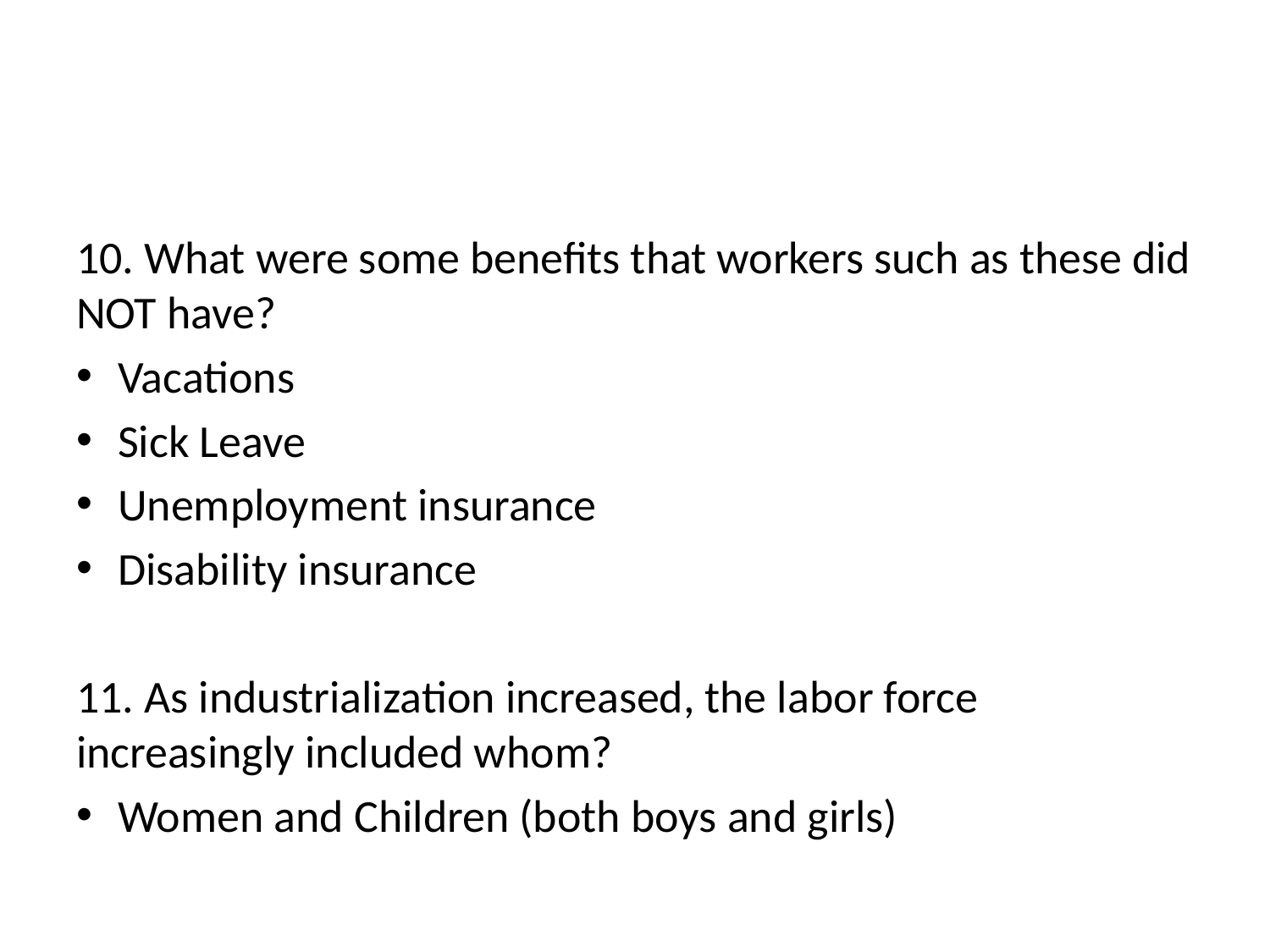

#
10. What were some benefits that workers such as these did NOT have?
Vacations
Sick Leave
Unemployment insurance
Disability insurance

11. As industrialization increased, the labor force increasingly included whom?
Women and Children (both boys and girls)